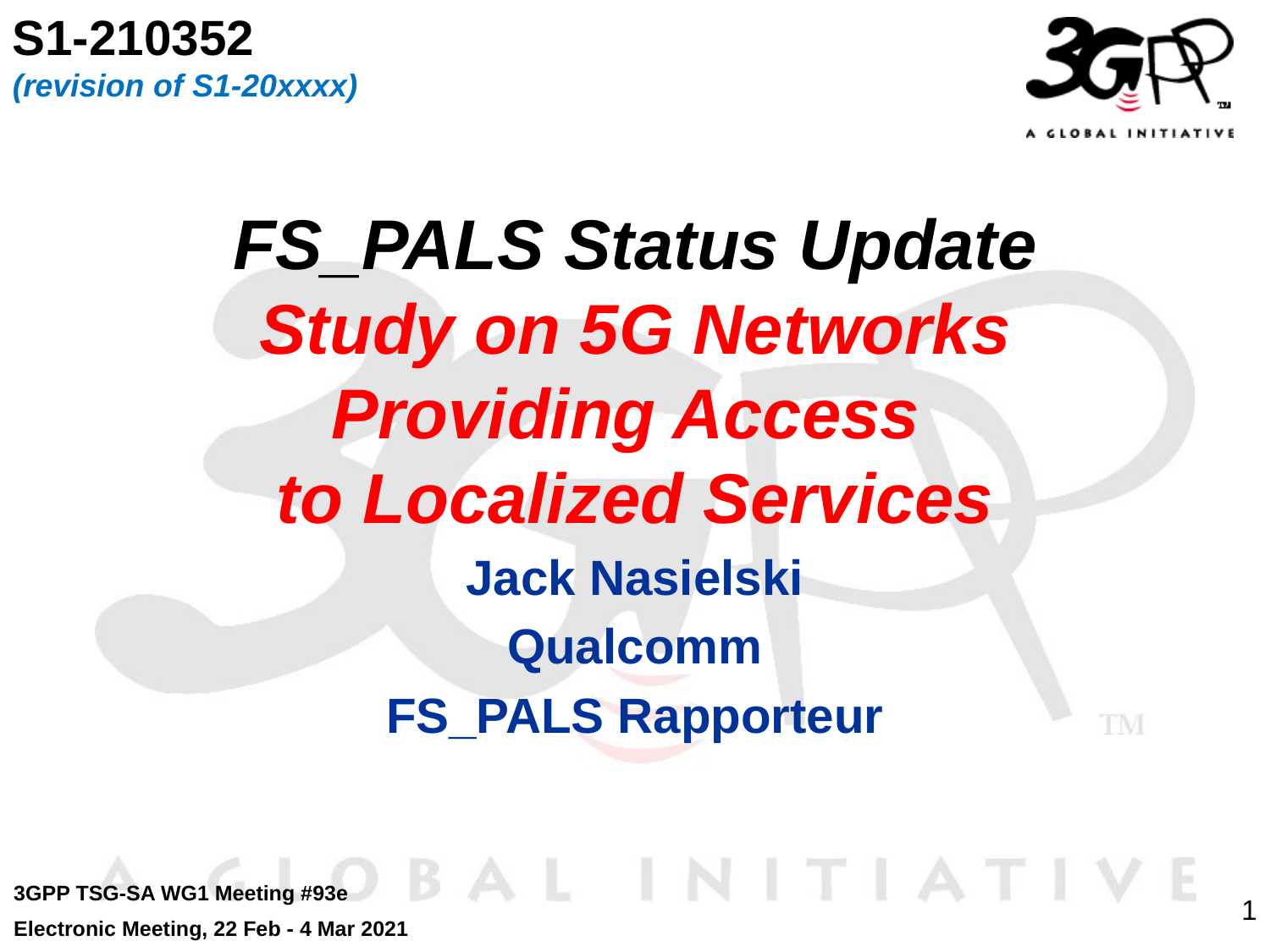

S1-210352
(revision of S1-20xxxx)

# FS_PALS Status Update Study on 5G Networks Providing Access to Localized Services
Jack Nasielski
Qualcomm
FS_PALS Rapporteur
3GPP TSG-SA WG1 Meeting #93e
Electronic Meeting, 22 Feb - 4 Mar 2021
1